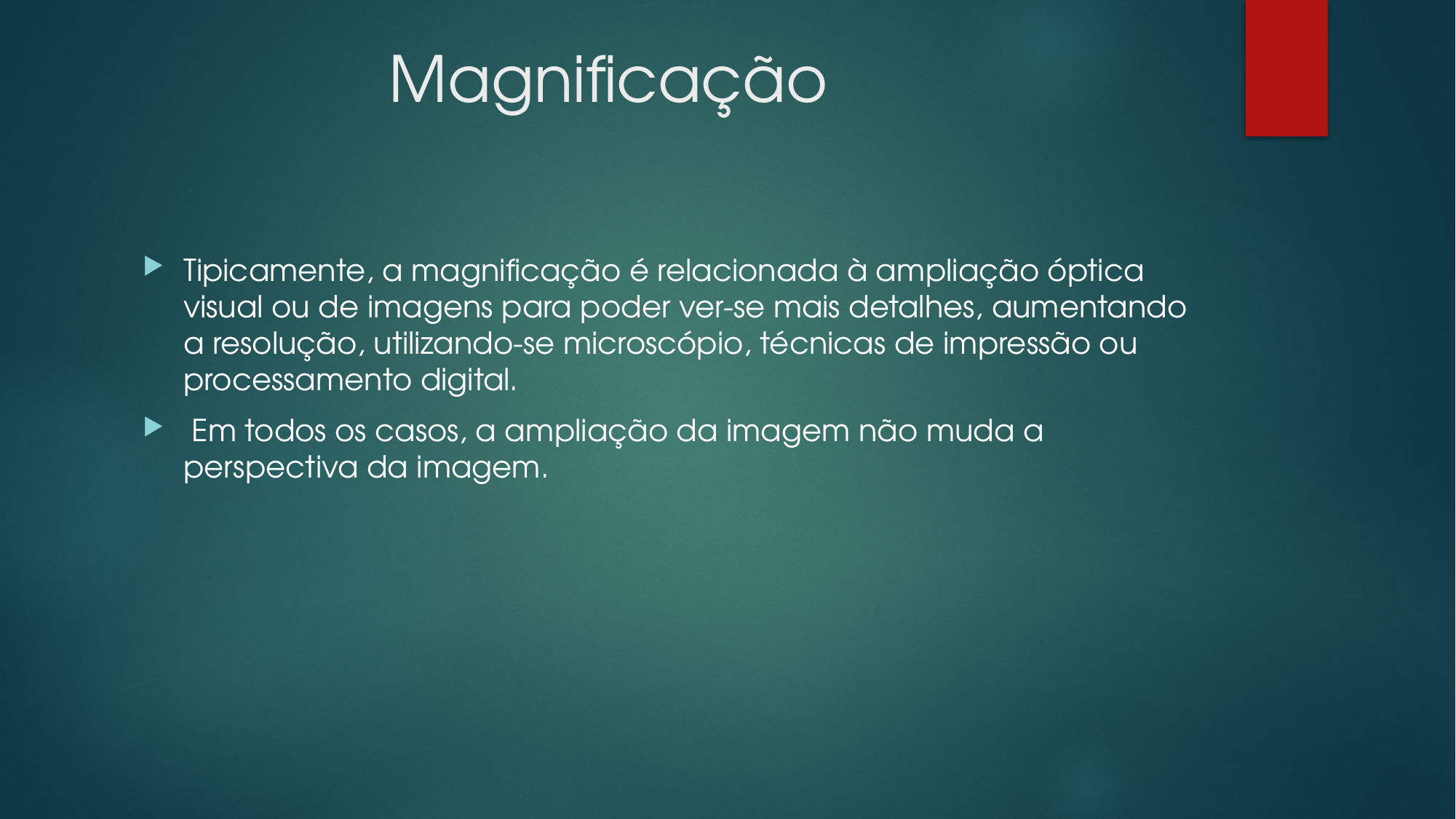

# Magnificação
Tipicamente, a magnificação é relacionada à ampliação óptica visual ou de imagens para poder ver-se mais detalhes, aumentando a resolução, utilizando-se microscópio, técnicas de impressão ou processamento digital.
 Em todos os casos, a ampliação da imagem não muda a perspectiva da imagem.